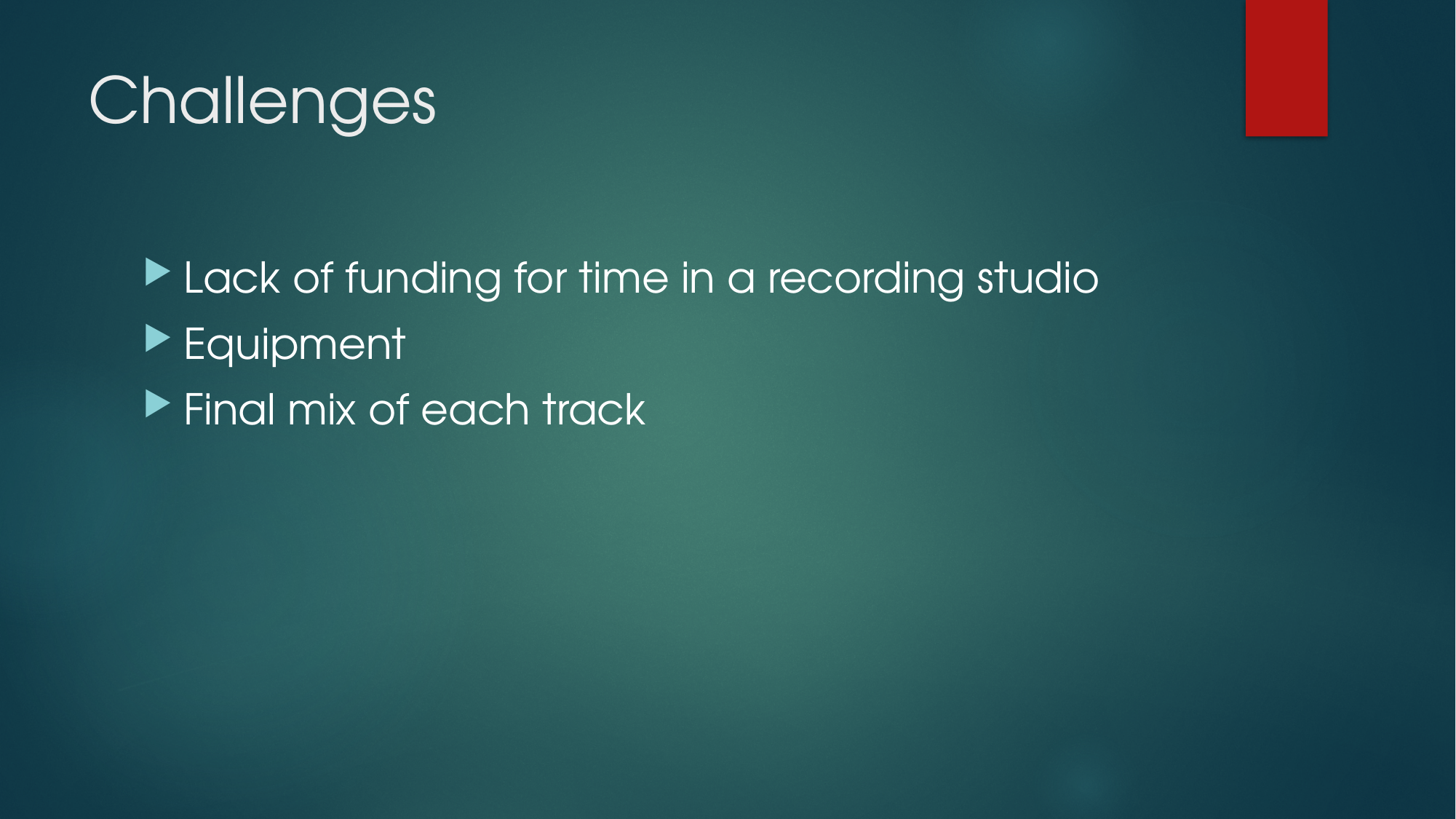

# Challenges
Lack of funding for time in a recording studio
Equipment
Final mix of each track